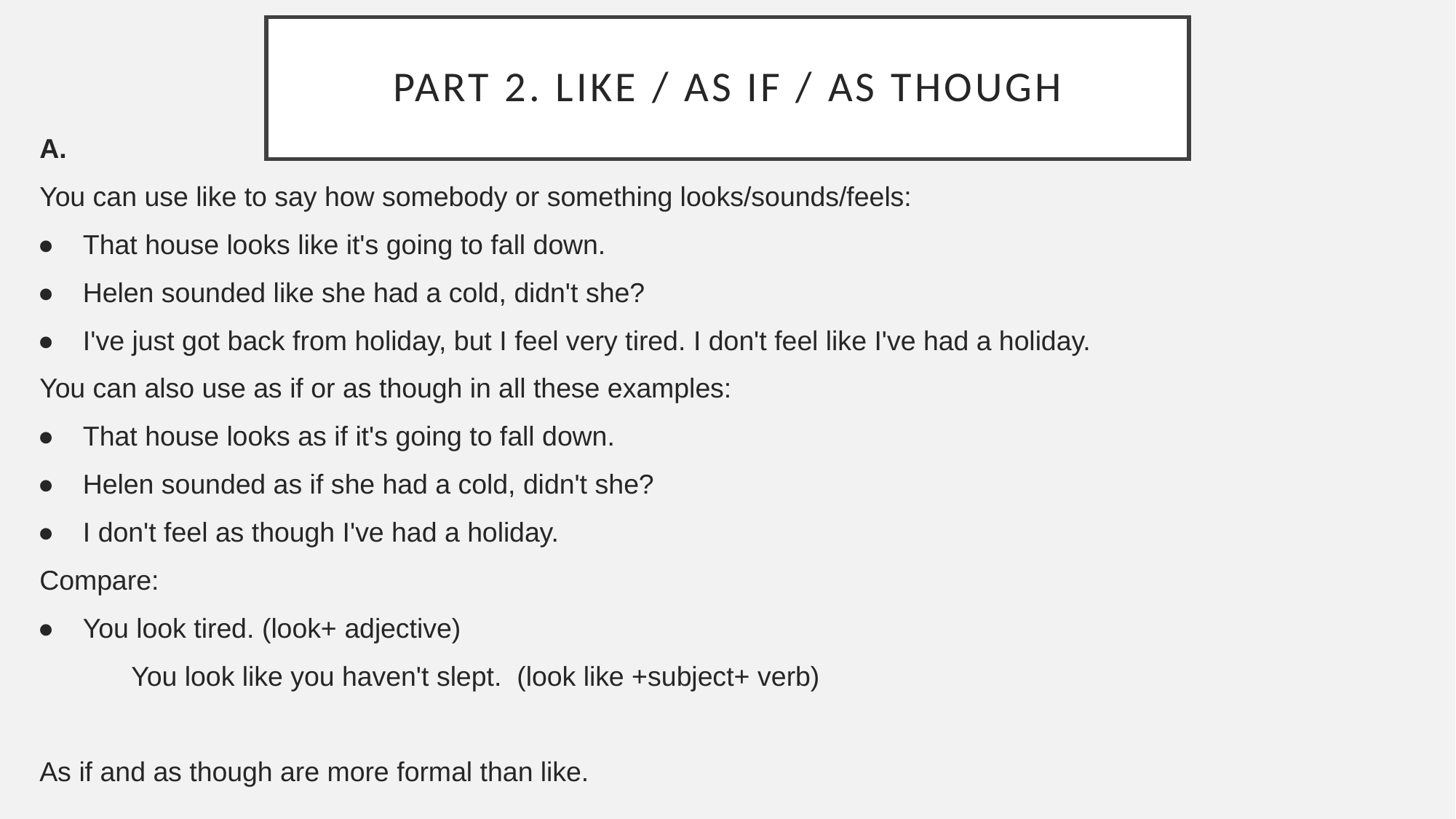

# Part 2. Like / as if / as though
A.
You can use like to say how somebody or something looks/sounds/feels:
⦁    That house looks like it's going to fall down.
⦁    Helen sounded like she had a cold, didn't she?
⦁    I've just got back from holiday, but I feel very tired. I don't feel like I've had a holiday.
You can also use as if or as though in all these examples:
⦁    That house looks as if it's going to fall down.
⦁    Helen sounded as if she had a cold, didn't she?
⦁    I don't feel as though I've had a holiday.
Compare:
⦁    You look tired. (look+ adjective)
            You look like you haven't slept.  (look like +subject+ verb)

As if and as though are more formal than like.